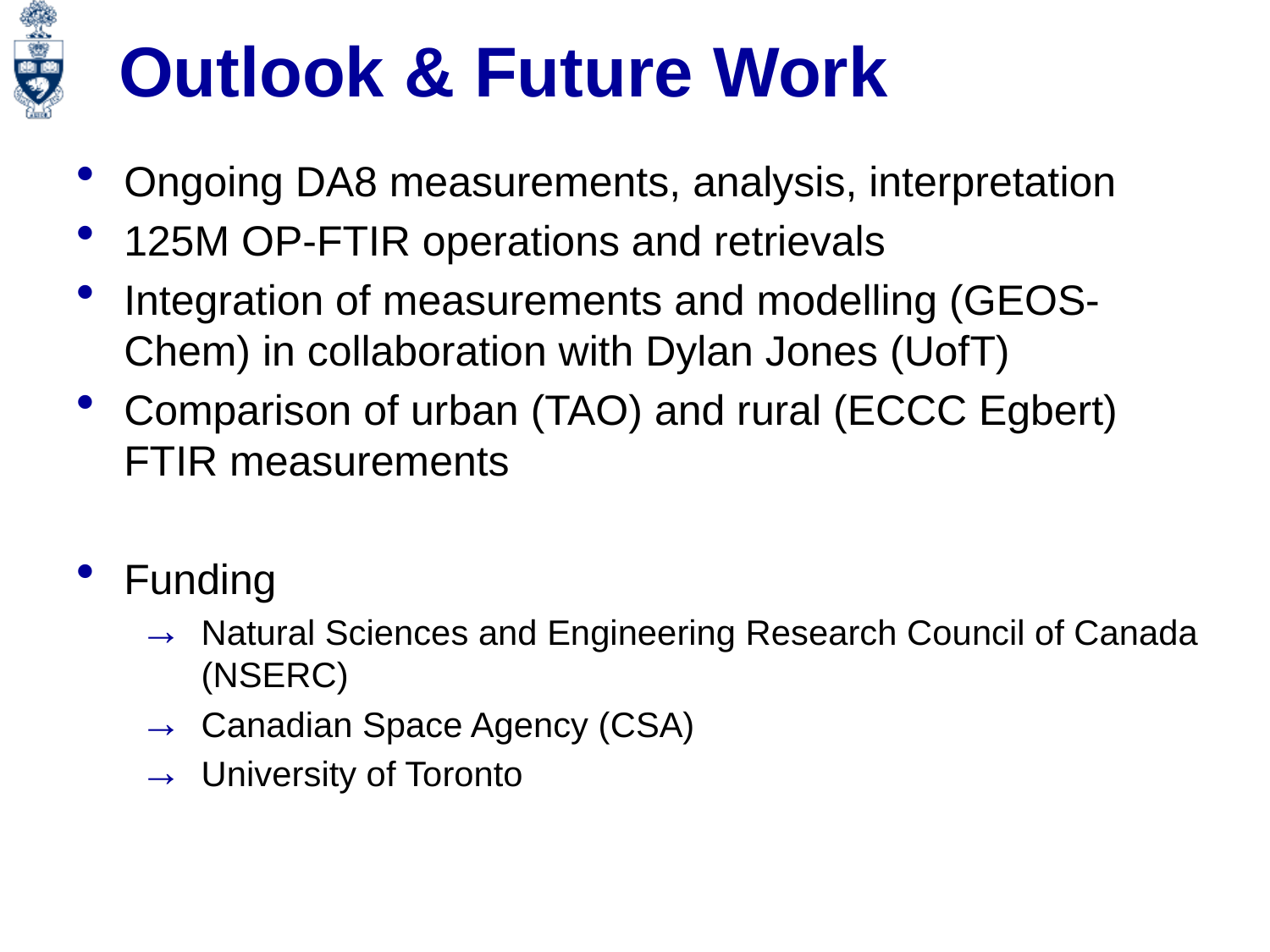

# Outlook & Future Work
Ongoing DA8 measurements, analysis, interpretation
125M OP-FTIR operations and retrievals
Integration of measurements and modelling (GEOS-Chem) in collaboration with Dylan Jones (UofT)
Comparison of urban (TAO) and rural (ECCC Egbert) FTIR measurements

Funding
Natural Sciences and Engineering Research Council of Canada (NSERC)
Canadian Space Agency (CSA)
University of Toronto